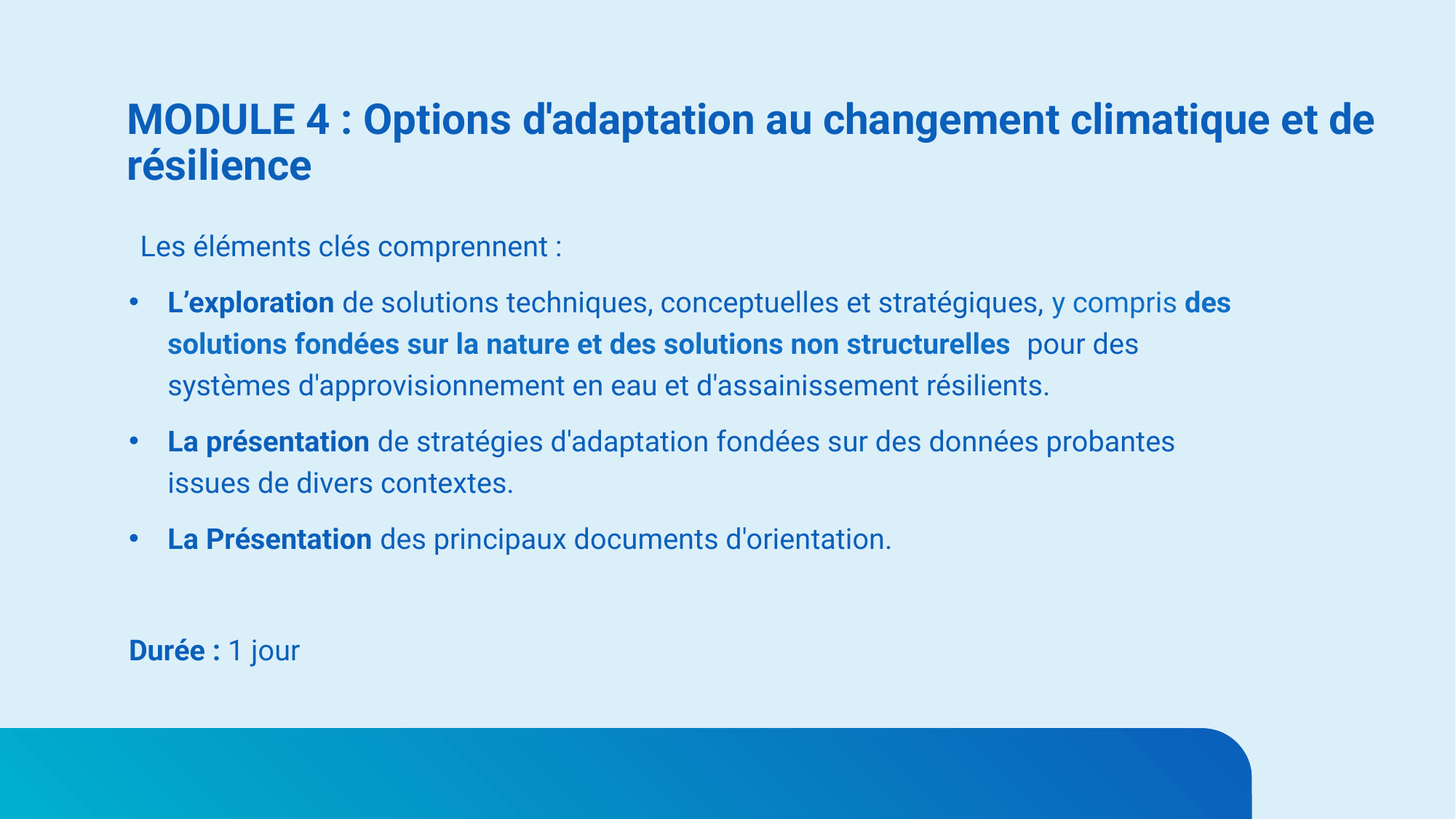

# MODULE 4 : Options d'adaptation au changement climatique et de résilience
Les éléments clés comprennent :
L’exploration de solutions techniques, conceptuelles et stratégiques, y compris des solutions fondées sur la nature et des solutions non structurelles  pour des systèmes d'approvisionnement en eau et d'assainissement résilients.
La présentation de stratégies d'adaptation fondées sur des données probantes issues de divers contextes.
La Présentation des principaux documents d'orientation.

Durée : 1 jour